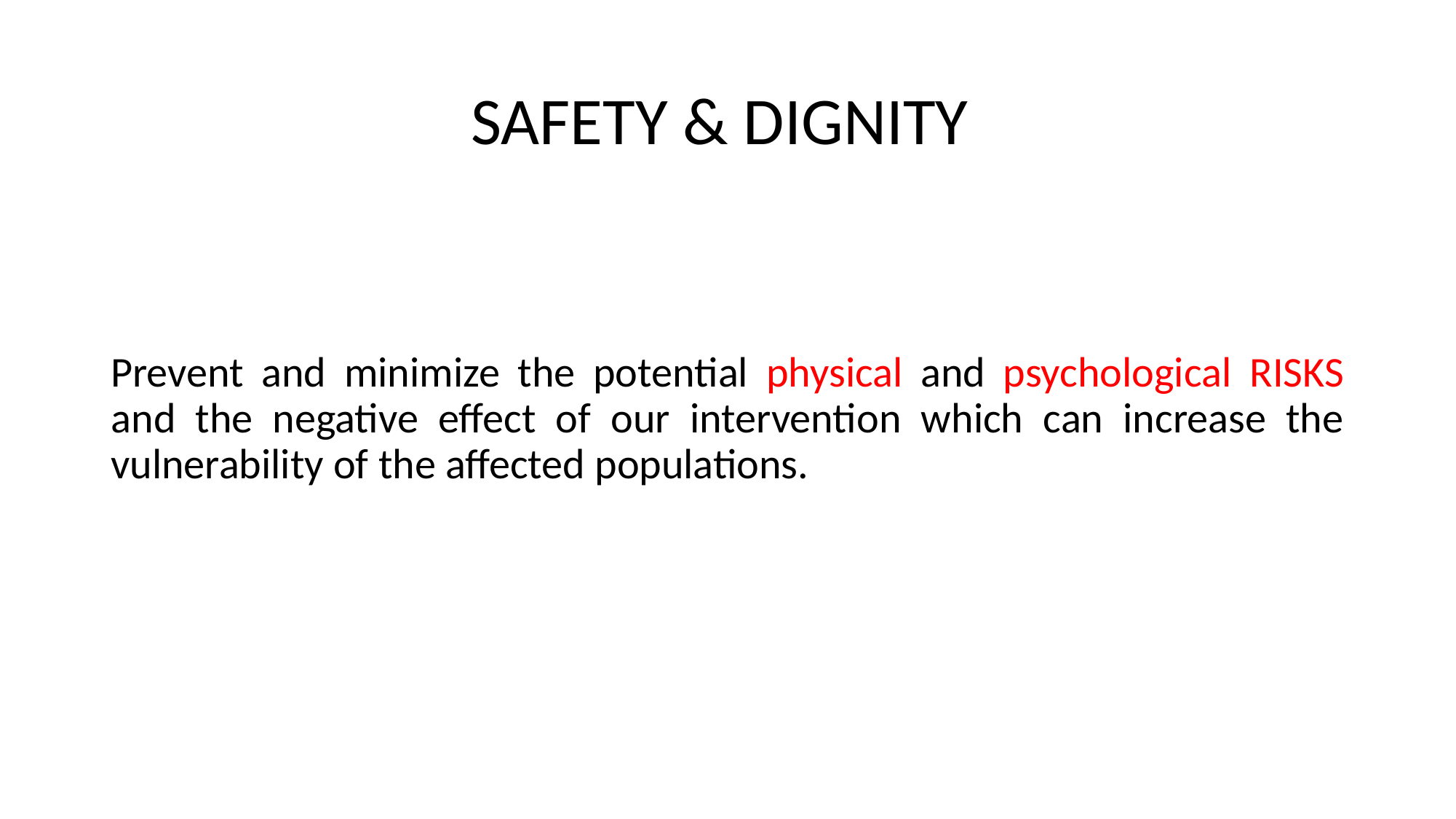

# SAFETY & DIGNITY

Prevent and minimize the potential physical and psychological RISKS and the negative effect of our intervention which can increase the vulnerability of the affected populations.